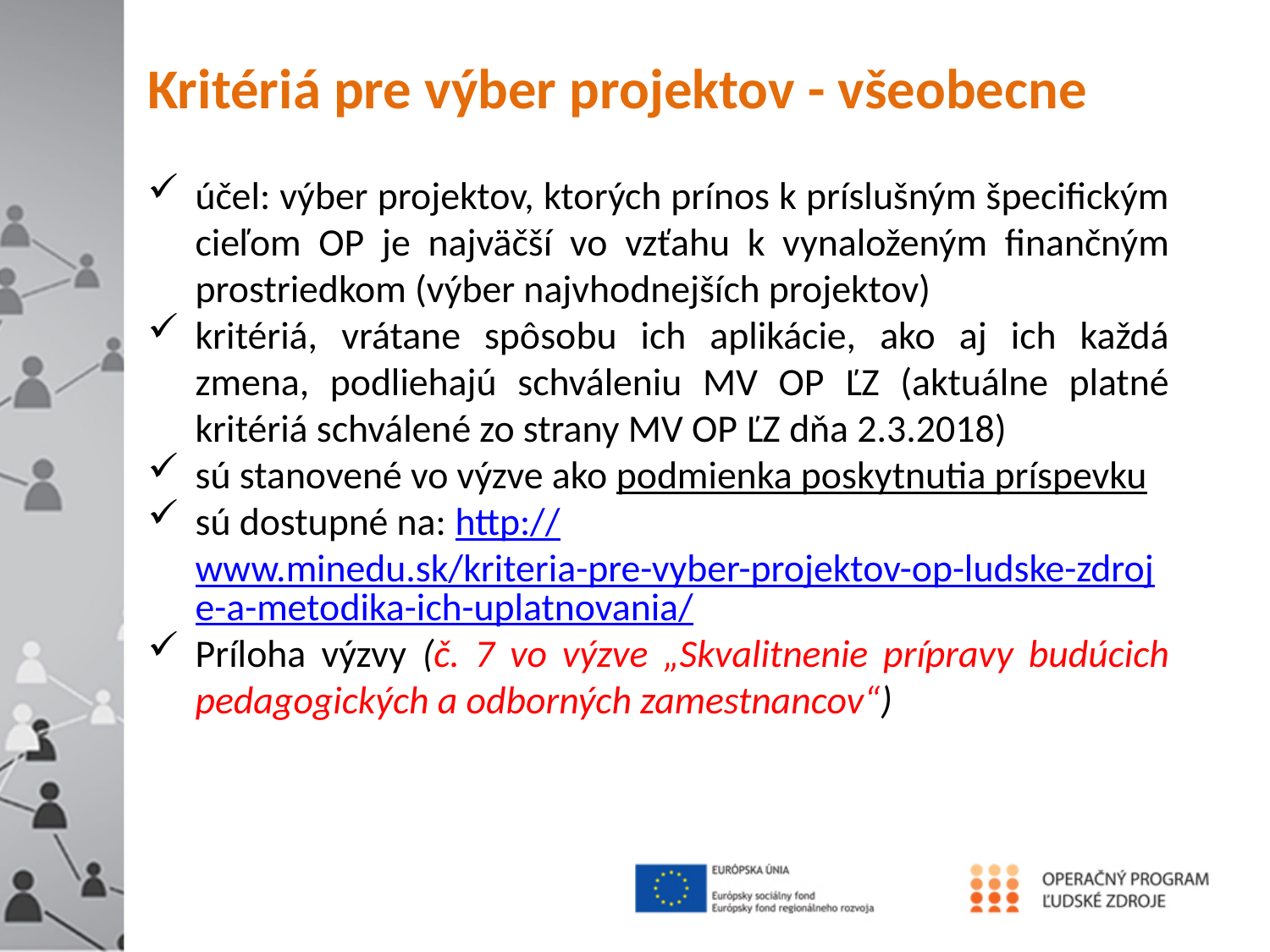

Kritériá pre výber projektov - všeobecne

účel: výber projektov, ktorých prínos k príslušným špecifickým cieľom OP je najväčší vo vzťahu k vynaloženým finančným prostriedkom (výber najvhodnejších projektov)
kritériá, vrátane spôsobu ich aplikácie, ako aj ich každá zmena, podliehajú schváleniu MV OP ĽZ (aktuálne platné kritériá schválené zo strany MV OP ĽZ dňa 2.3.2018)
sú stanovené vo výzve ako podmienka poskytnutia príspevku
sú dostupné na: http://www.minedu.sk/kriteria-pre-vyber-projektov-op-ludske-zdroje-a-metodika-ich-uplatnovania/
Príloha výzvy (č. 7 vo výzve „Skvalitnenie prípravy budúcich pedagogických a odborných zamestnancov“)